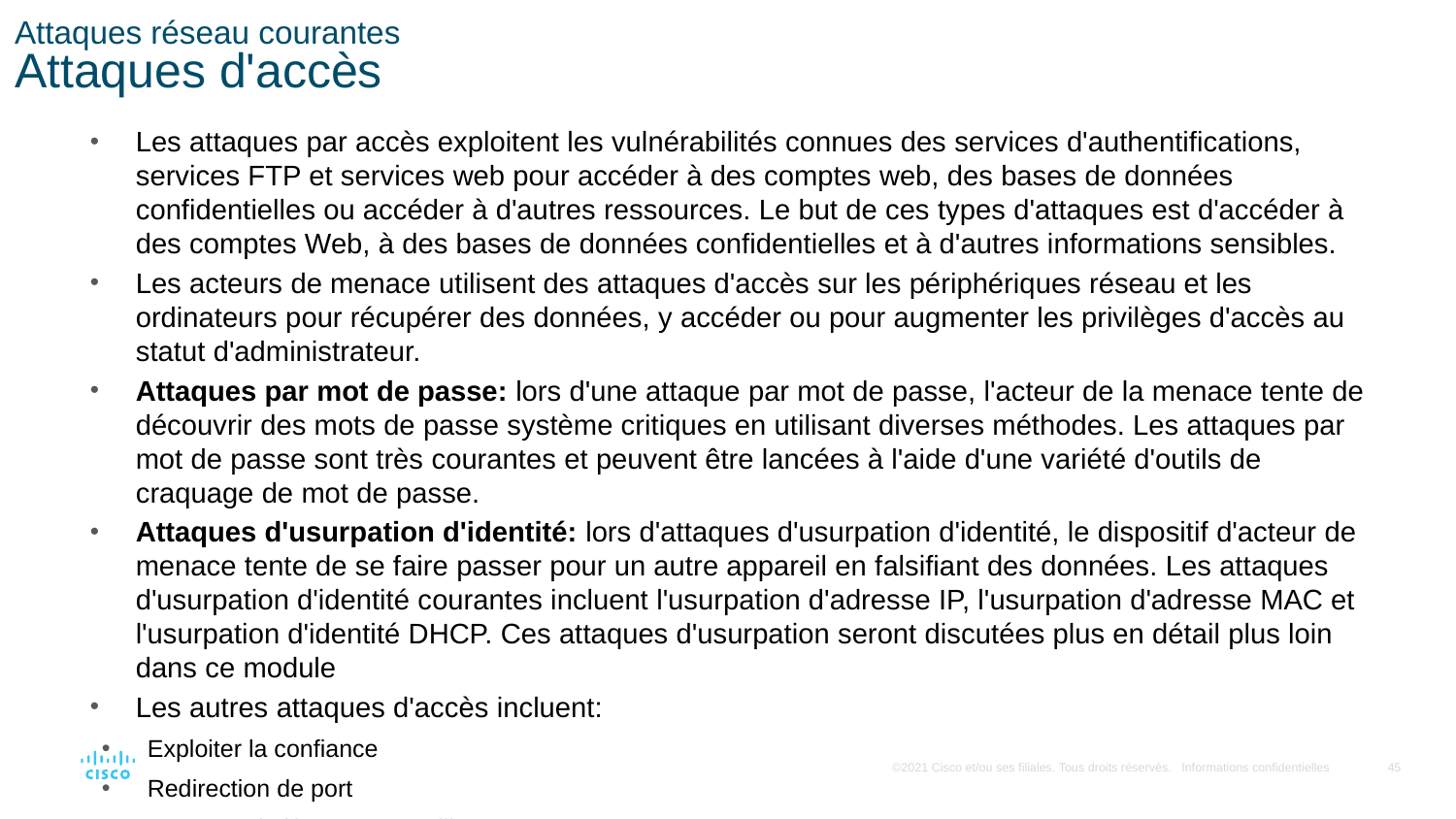

# Attaques réseau courantes Attaques d'accès
Les attaques par accès exploitent les vulnérabilités connues des services d'authentifications, services FTP et services web pour accéder à des comptes web, des bases de données confidentielles ou accéder à d'autres ressources. Le but de ces types d'attaques est d'accéder à des comptes Web, à des bases de données confidentielles et à d'autres informations sensibles.
Les acteurs de menace utilisent des attaques d'accès sur les périphériques réseau et les ordinateurs pour récupérer des données, y accéder ou pour augmenter les privilèges d'accès au statut d'administrateur.
Attaques par mot de passe: lors d'une attaque par mot de passe, l'acteur de la menace tente de découvrir des mots de passe système critiques en utilisant diverses méthodes. Les attaques par mot de passe sont très courantes et peuvent être lancées à l'aide d'une variété d'outils de craquage de mot de passe.
Attaques d'usurpation d'identité: lors d'attaques d'usurpation d'identité, le dispositif d'acteur de menace tente de se faire passer pour un autre appareil en falsifiant des données. Les attaques d'usurpation d'identité courantes incluent l'usurpation d'adresse IP, l'usurpation d'adresse MAC et l'usurpation d'identité DHCP. Ces attaques d'usurpation seront discutées plus en détail plus loin dans ce module
Les autres attaques d'accès incluent:
Exploiter la confiance
Redirection de port
Attaques de l'homme-au-milieu
Attaques par débordement de la mémoire tampon